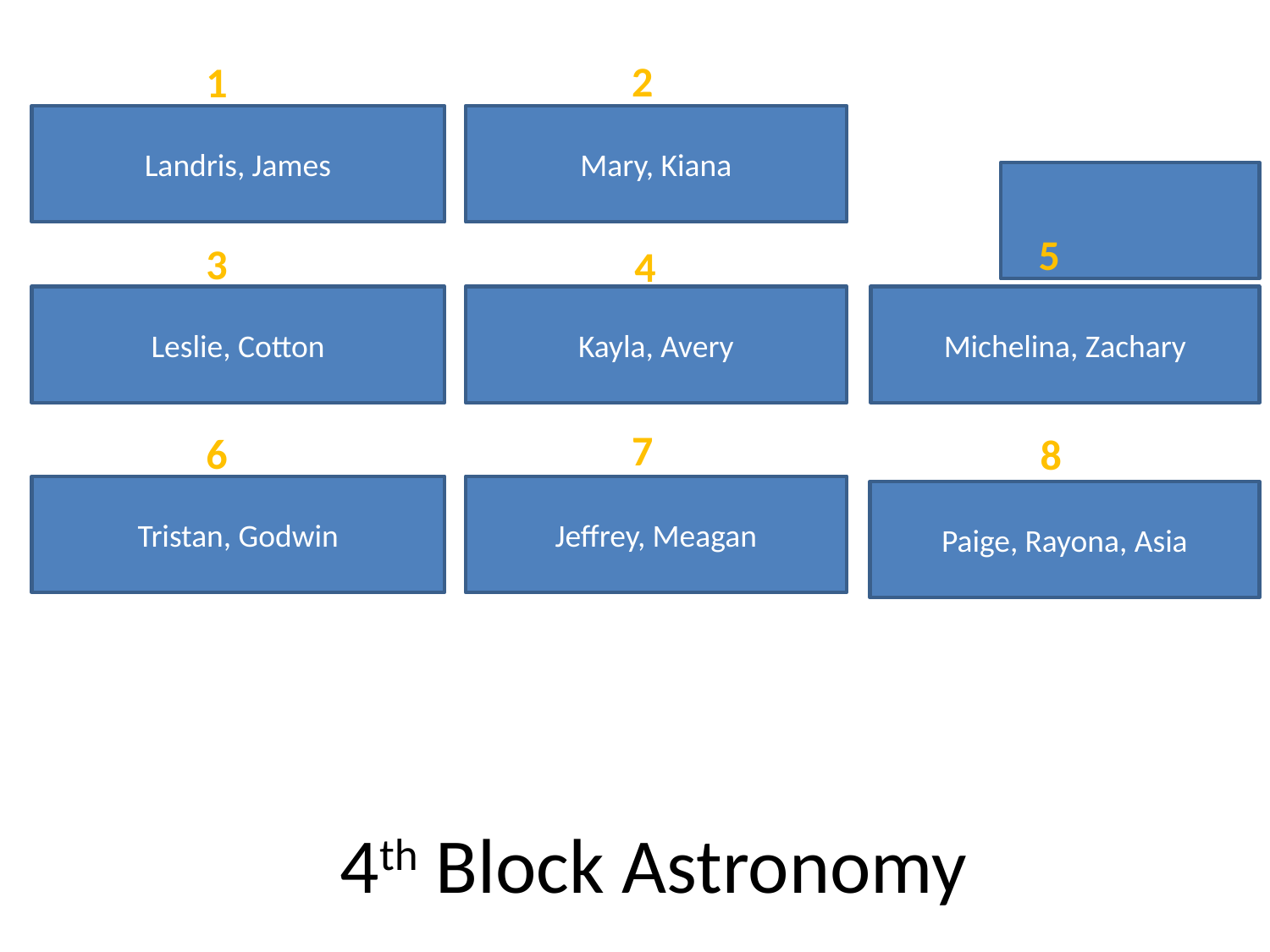

2
1
Landris, James
Mary, Kiana

5
3
4
Leslie, Cotton
Kayla, Avery
Michelina, Zachary
7
6
8
Tristan, Godwin
Jeffrey, Meagan
Paige, Rayona, Asia
4th Block Astronomy